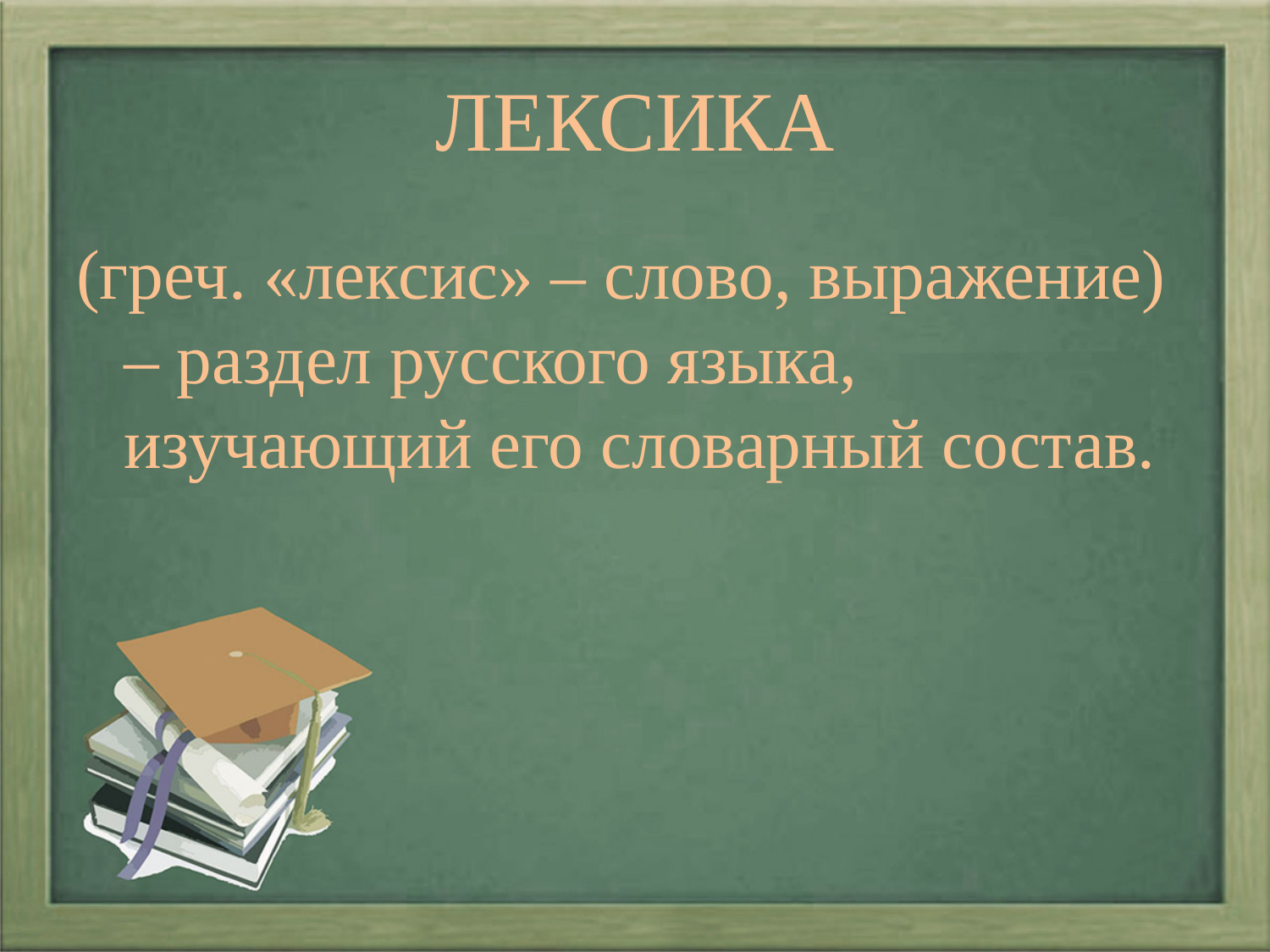

# ЛЕКСИКА
(греч. «лексис» – слово, выражение) – раздел русского языка, изучающий его словарный состав.